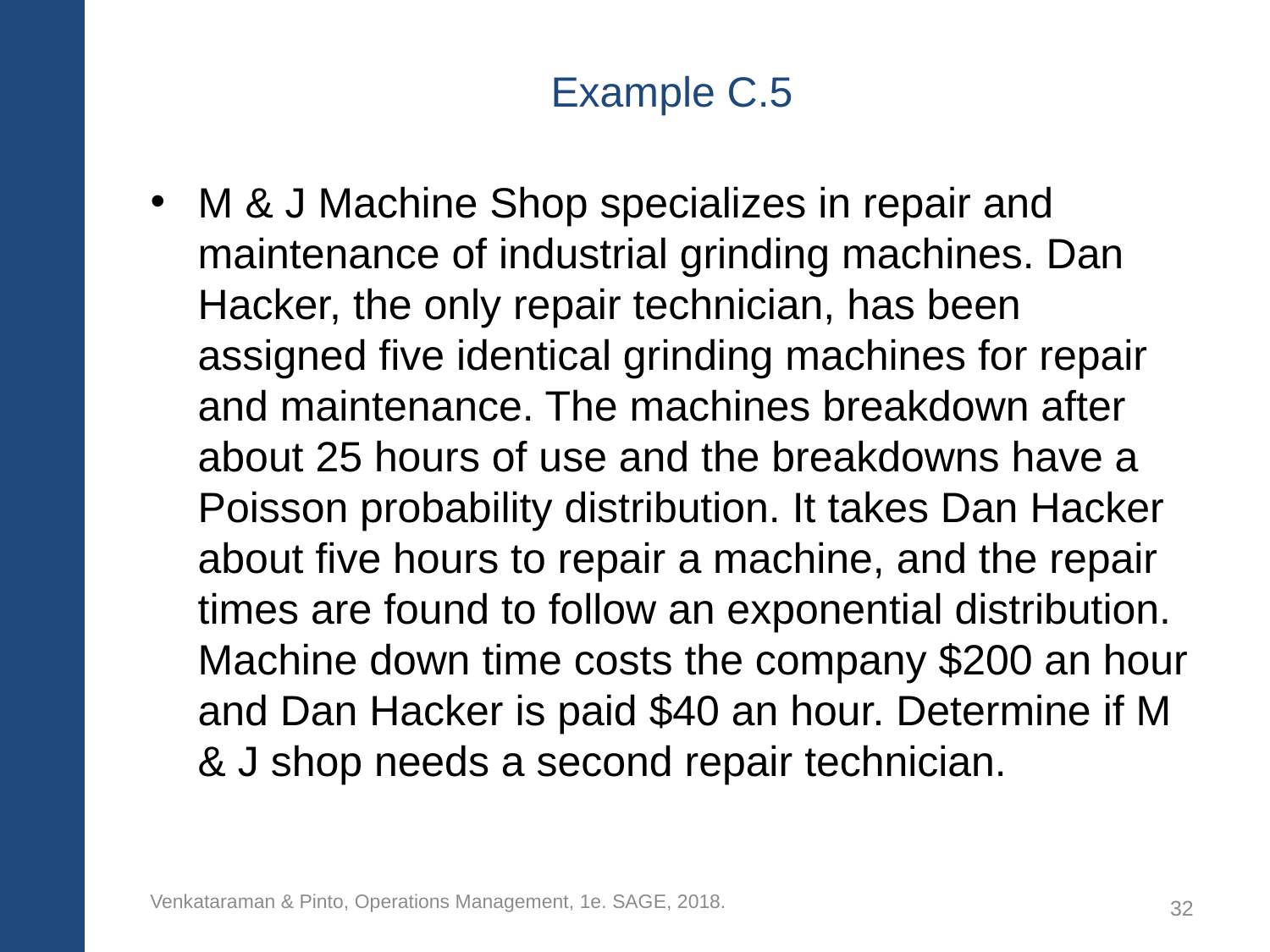

# Example C.5
M & J Machine Shop specializes in repair and maintenance of industrial grinding machines. Dan Hacker, the only repair technician, has been assigned five identical grinding machines for repair and maintenance. The machines breakdown after about 25 hours of use and the breakdowns have a Poisson probability distribution. It takes Dan Hacker about five hours to repair a machine, and the repair times are found to follow an exponential distribution. Machine down time costs the company $200 an hour and Dan Hacker is paid $40 an hour. Determine if M & J shop needs a second repair technician.
Venkataraman & Pinto, Operations Management, 1e. SAGE, 2018.
32